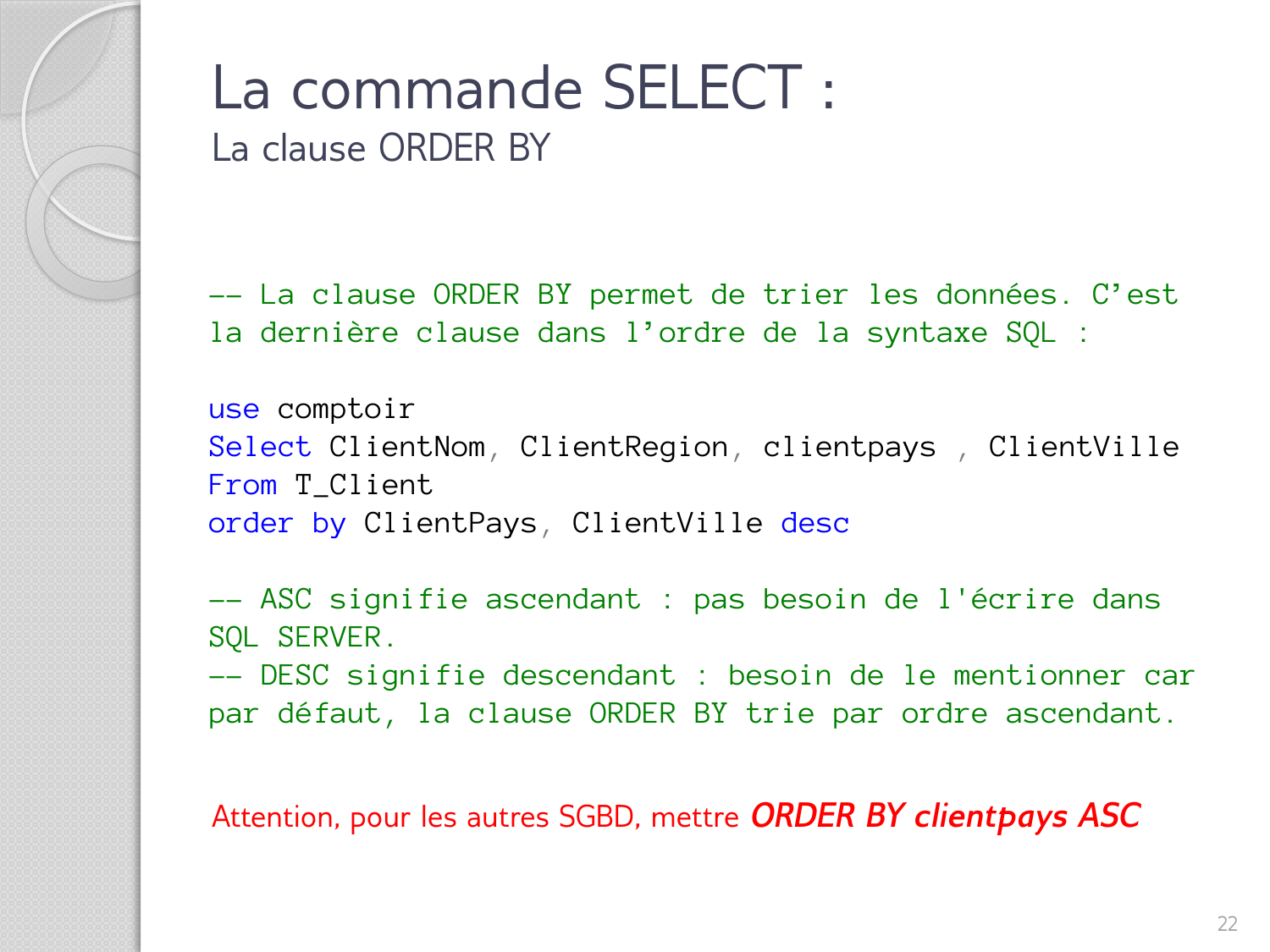

# La commande SELECT : La clause ORDER BY
-- La clause ORDER BY permet de trier les données. C’est la dernière clause dans l’ordre de la syntaxe SQL :

use comptoir
Select ClientNom, ClientRegion, clientpays , ClientVille
From T_Client
order by ClientPays, ClientVille desc

-- ASC signifie ascendant : pas besoin de l'écrire dans SQL SERVER.
-- DESC signifie descendant : besoin de le mentionner car par défaut, la clause ORDER BY trie par ordre ascendant.

Attention, pour les autres SGBD, mettre ORDER BY clientpays ASC
22